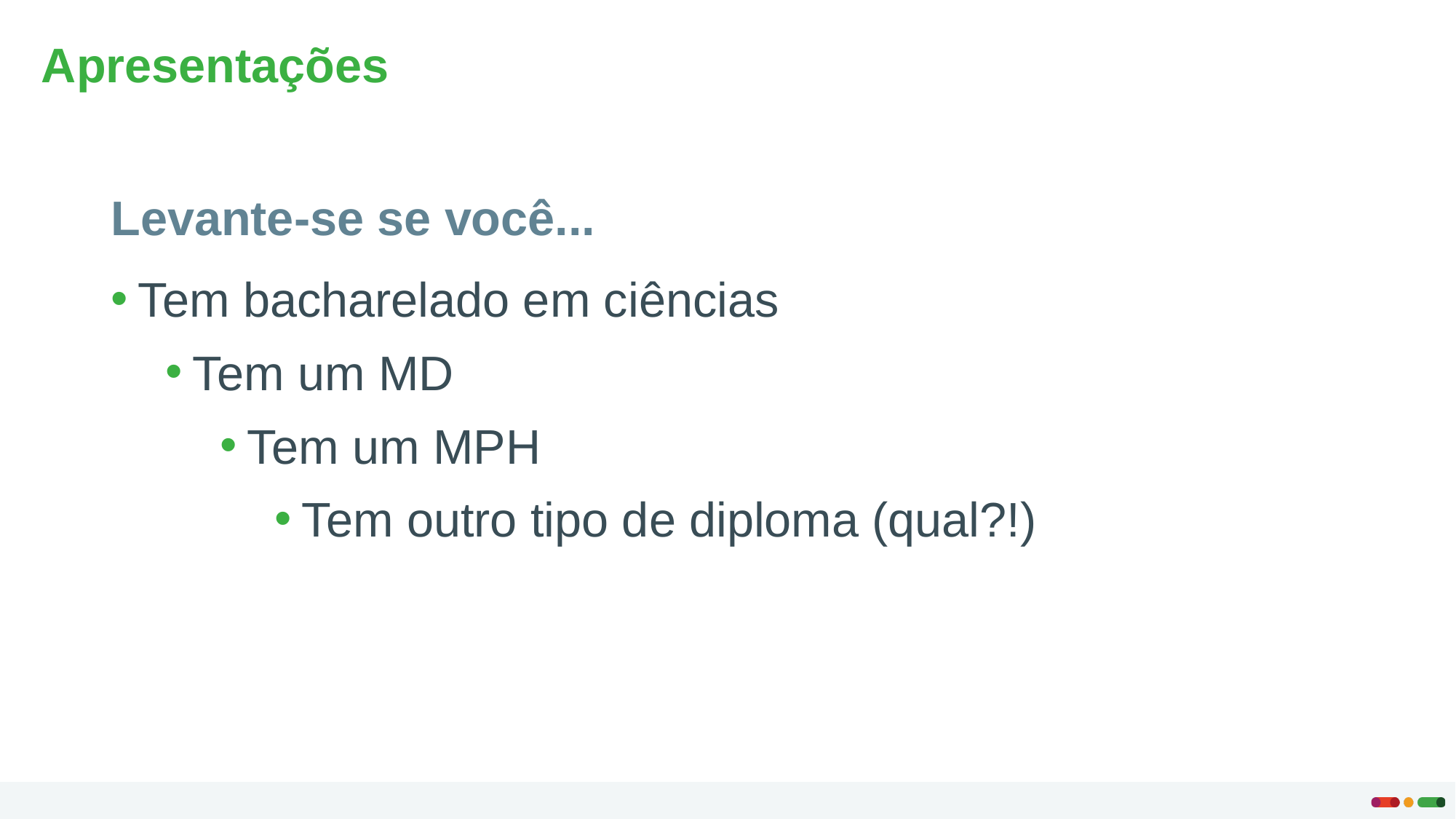

# Apresentações
Levante-se se você...
Tem bacharelado em ciências
Tem um MD
Tem um MPH
Tem outro tipo de diploma (qual?!)